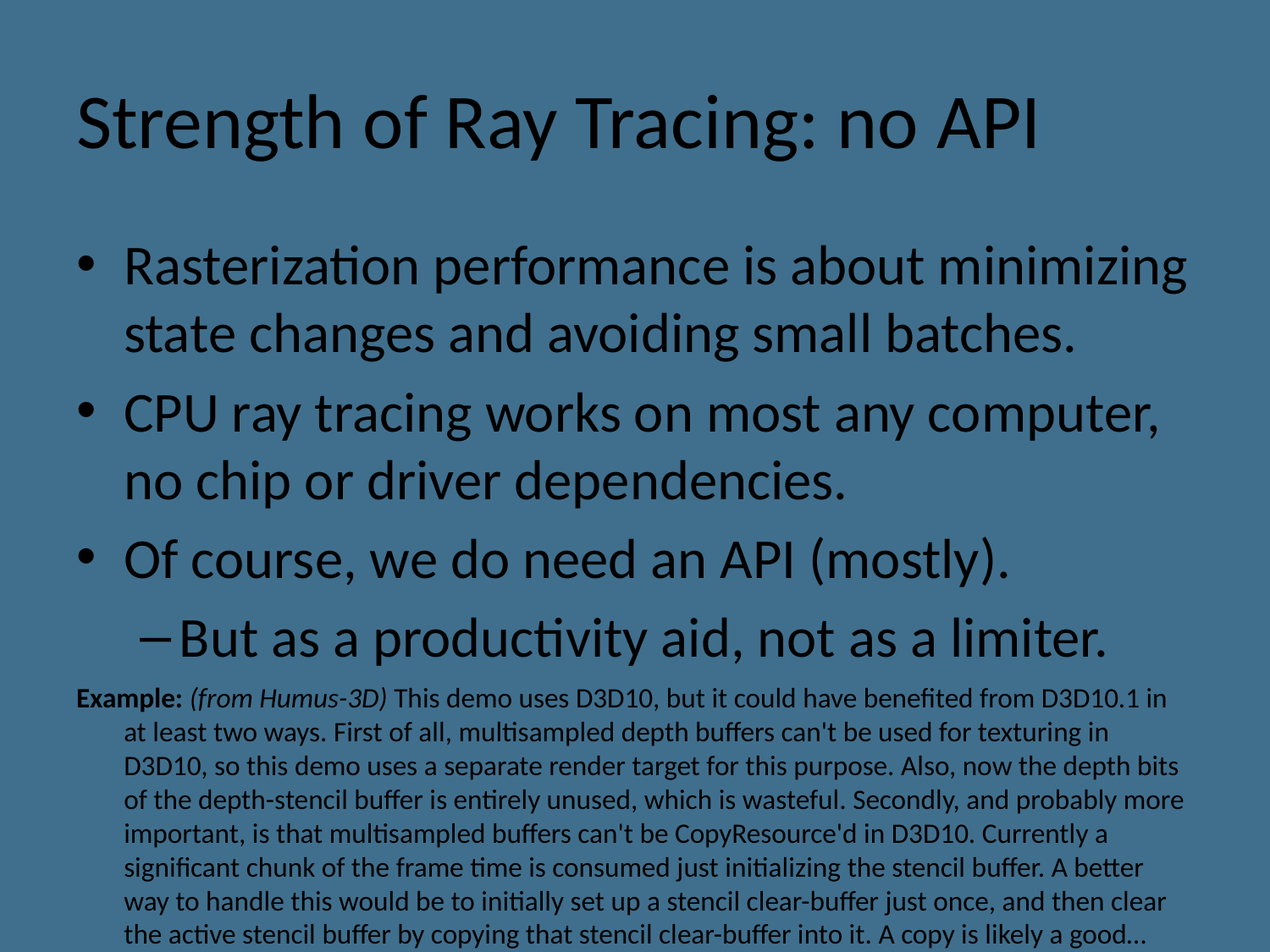

# Strength of Ray Tracing: no API
Rasterization performance is about minimizing state changes and avoiding small batches.
CPU ray tracing works on most any computer, no chip or driver dependencies.
Of course, we do need an API (mostly).
But as a productivity aid, not as a limiter.
Example: (from Humus-3D) This demo uses D3D10, but it could have benefited from D3D10.1 in at least two ways. First of all, multisampled depth buffers can't be used for texturing in D3D10, so this demo uses a separate render target for this purpose. Also, now the depth bits of the depth-stencil buffer is entirely unused, which is wasteful. Secondly, and probably more important, is that multisampled buffers can't be CopyResource'd in D3D10. Currently a significant chunk of the frame time is consumed just initializing the stencil buffer. A better way to handle this would be to initially set up a stencil clear-buffer just once, and then clear the active stencil buffer by copying that stencil clear-buffer into it. A copy is likely a good… deal faster than 8 fullscreen passes with a sample write mask, which is required now.